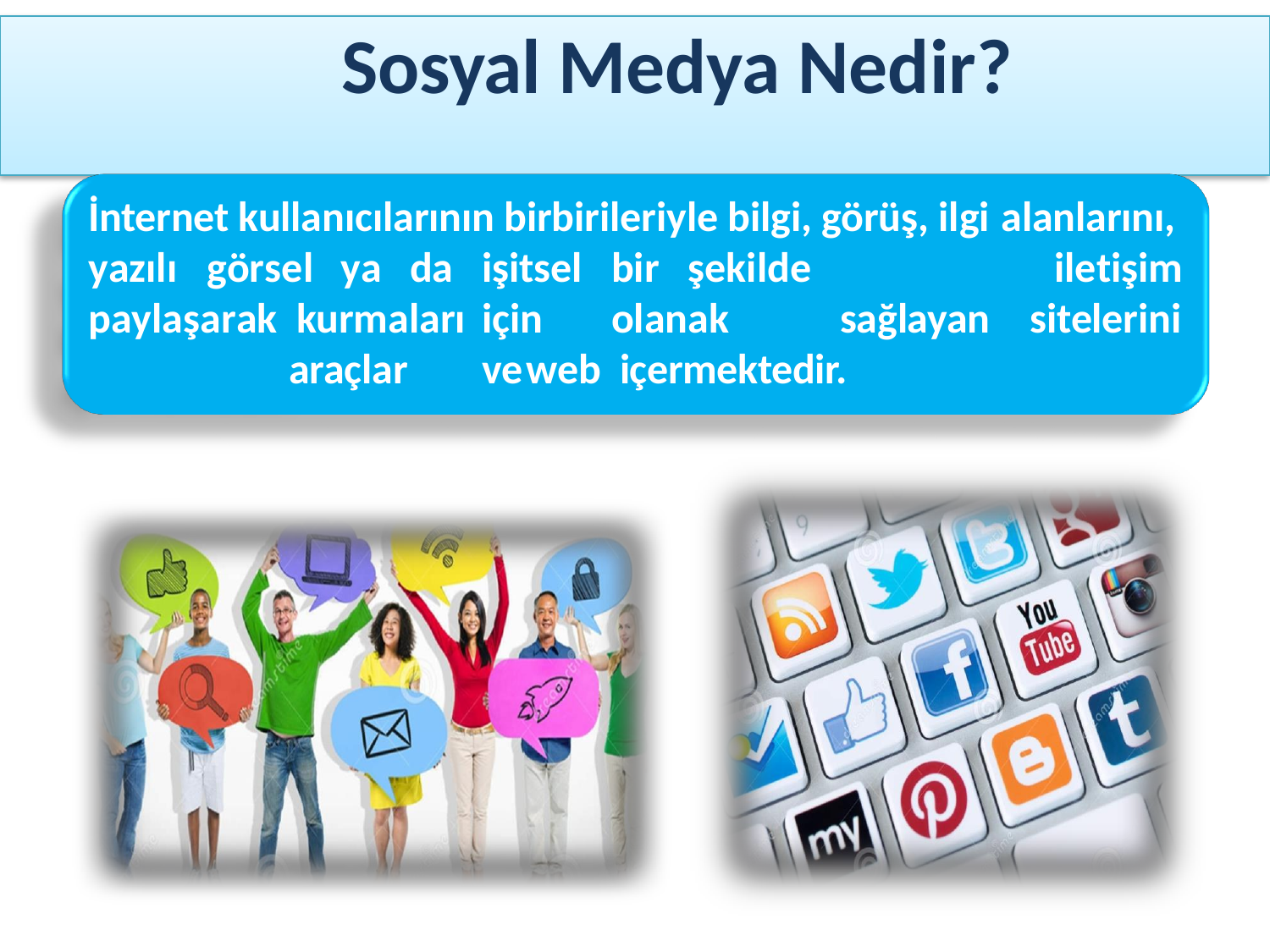

# Sosyal Medya Nedir?

İnternet kullanıcılarının birbirileriyle bilgi, görüş, ilgi alanlarını,
yazılı	görsel	ya	da	işitsel	bir	şekilde	paylaşarak  kurmaları	için	olanak	sağlayan		araçlar		ve	web  içermektedir.
iletişim
sitelerini